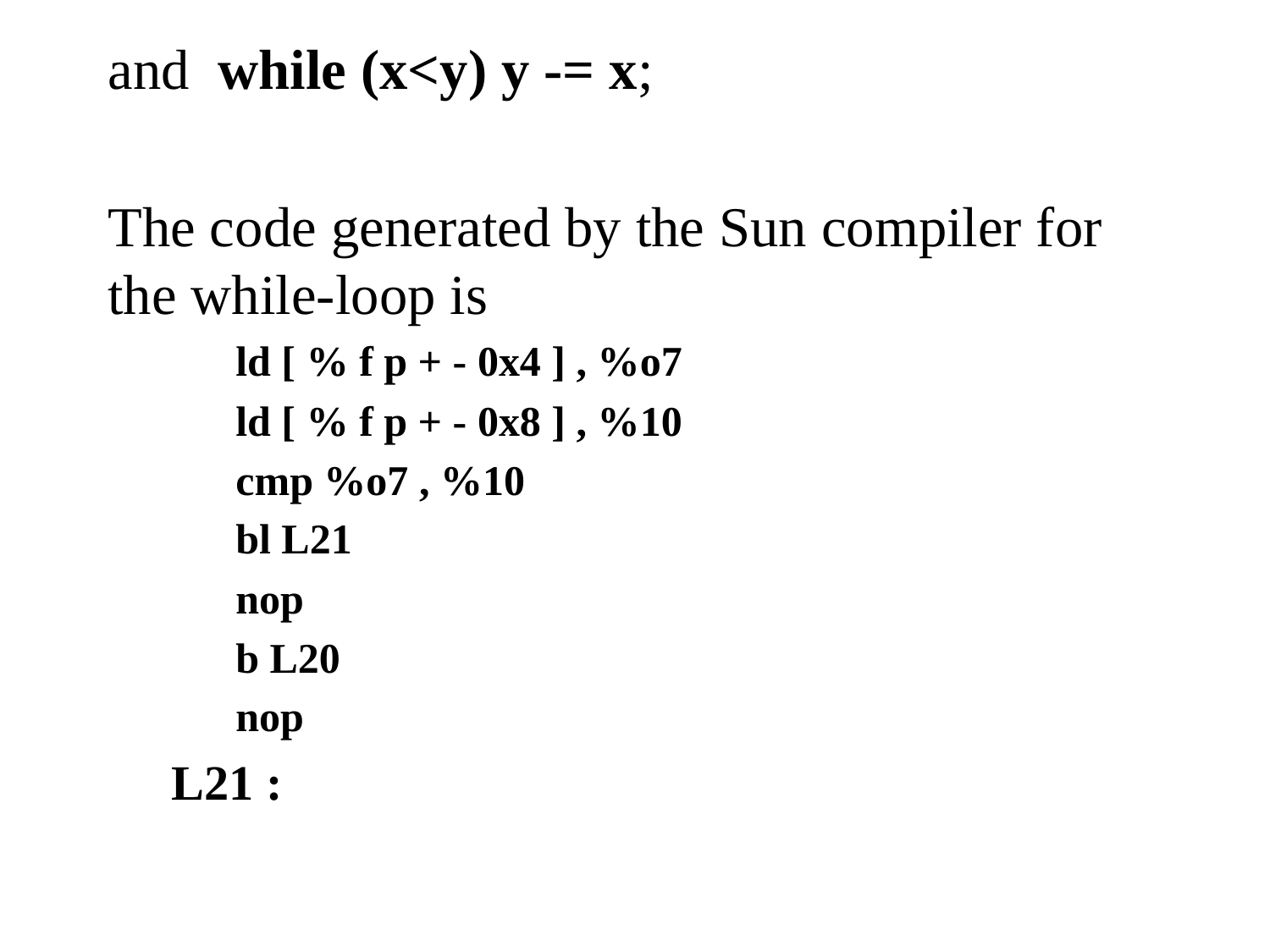

and  while (x<y) y -= x;

The code generated by the Sun compiler for the while-loop is
ld [ % f p + - 0x4 ] , %o7
ld [ % f p + - 0x8 ] , %10
cmp %o7 , %10
bl L21
nop
b L20
nop
L21 :